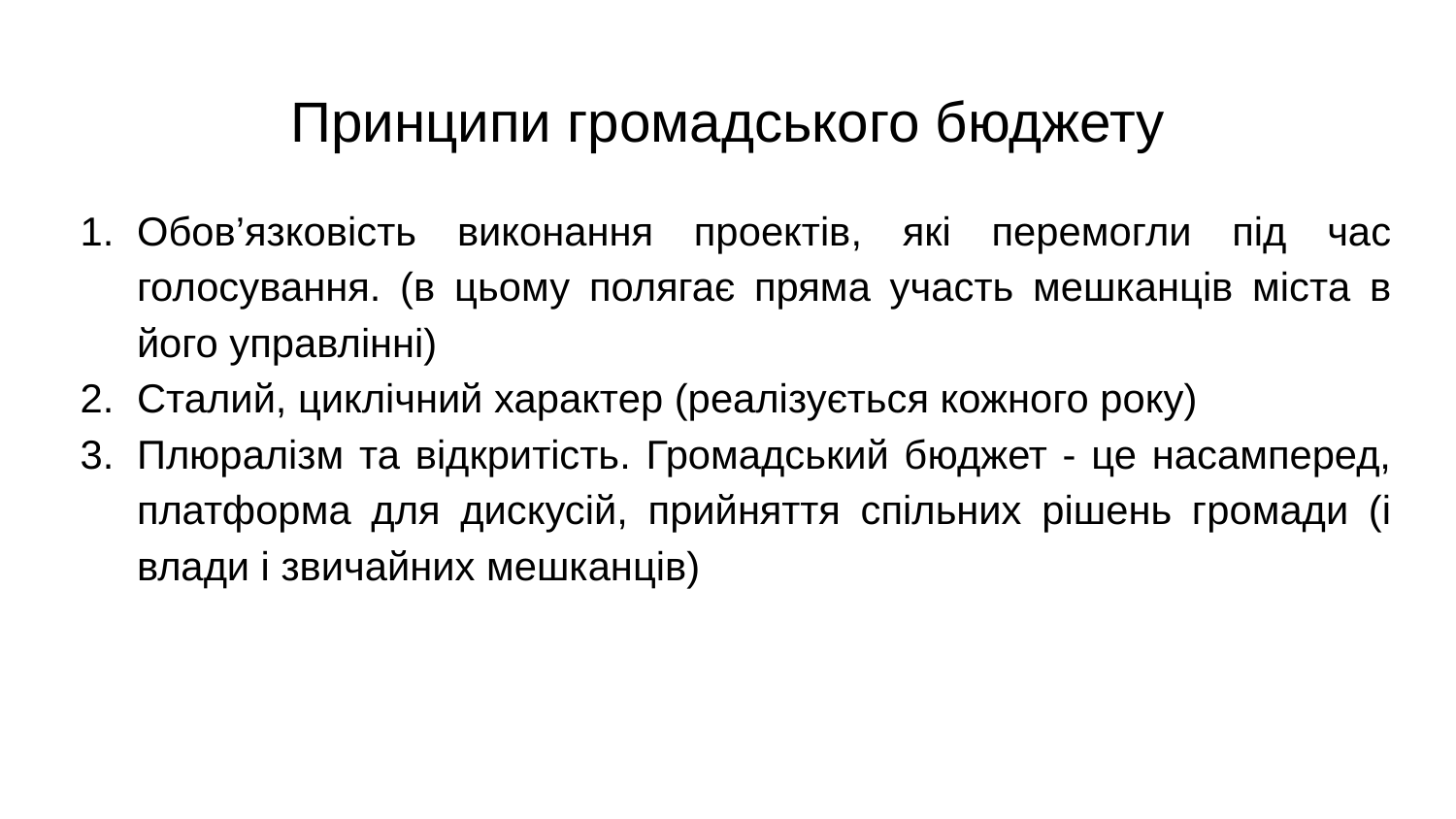

# Принципи громадського бюджету
Обов’язковість виконання проектів, які перемогли під час голосування. (в цьому полягає пряма участь мешканців міста в його управлінні)
Сталий, циклічний характер (реалізується кожного року)
Плюралізм та відкритість. Громадський бюджет - це насамперед, платформа для дискусій, прийняття спільних рішень громади (і влади і звичайних мешканців)